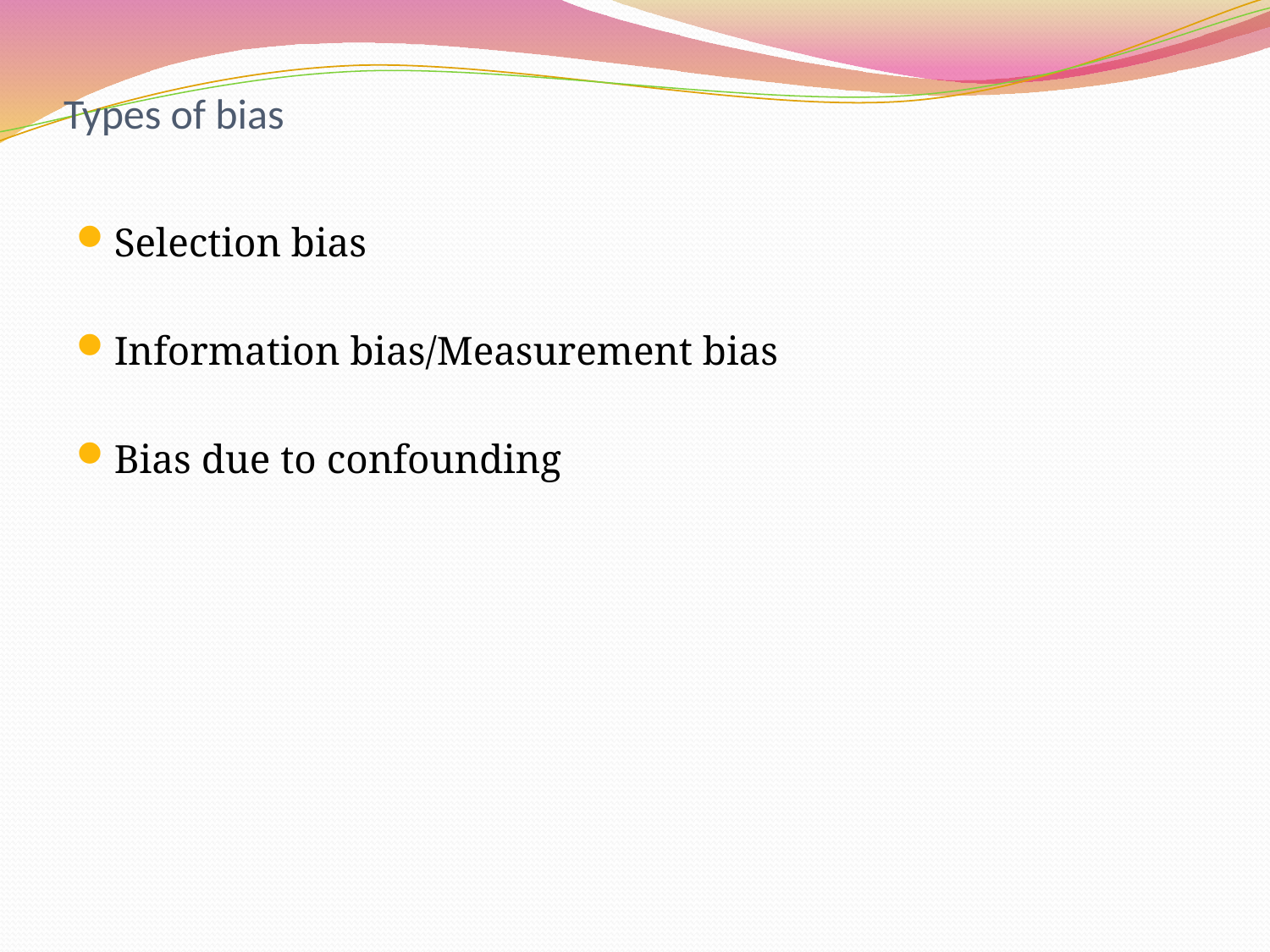

# Types of bias
Selection bias

Information bias/Measurement bias

Bias due to confounding